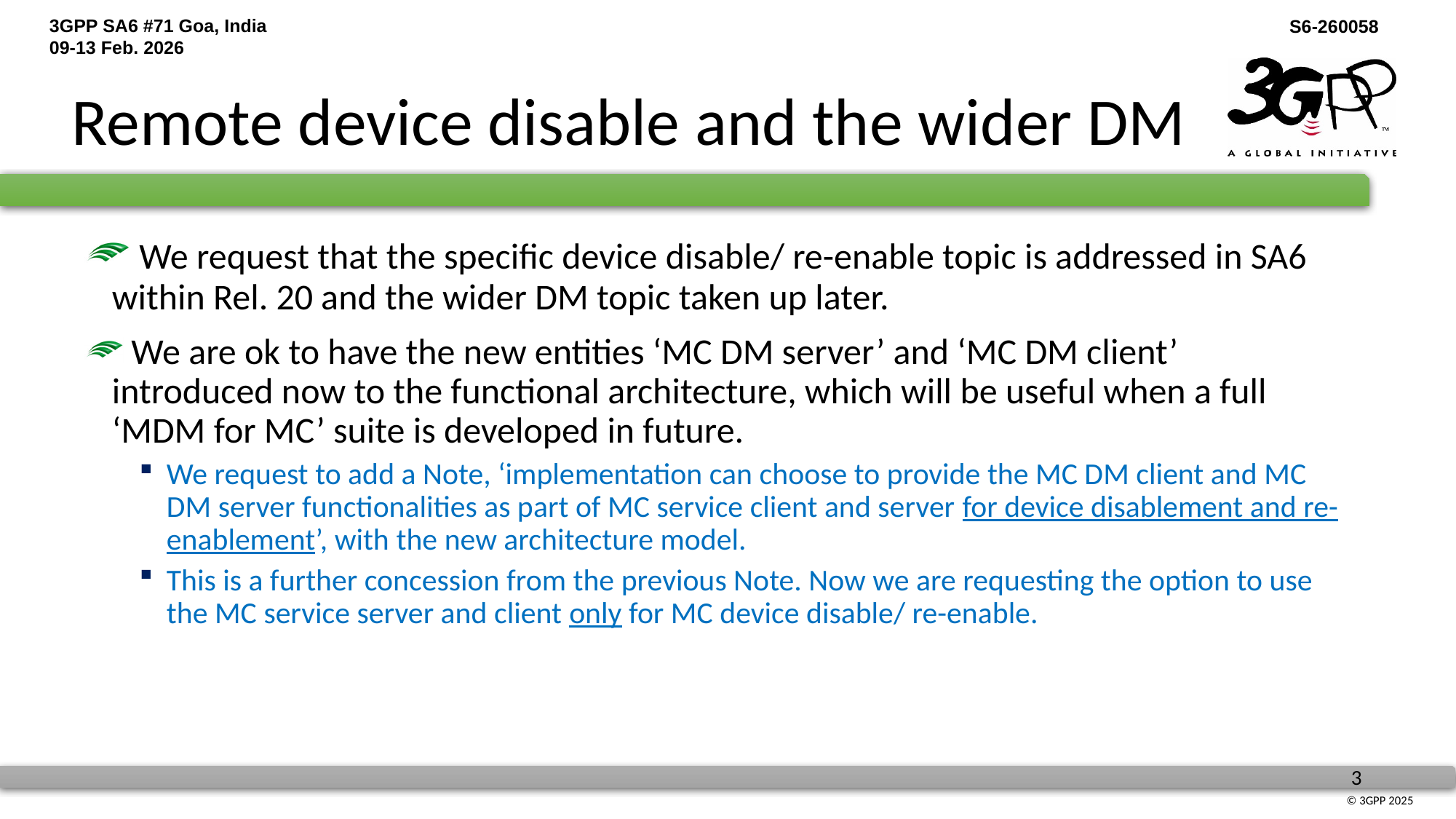

# Remote device disable and the wider DM
 We request that the specific device disable/ re-enable topic is addressed in SA6 within Rel. 20 and the wider DM topic taken up later.
 We are ok to have the new entities ‘MC DM server’ and ‘MC DM client’ introduced now to the functional architecture, which will be useful when a full ‘MDM for MC’ suite is developed in future.
We request to add a Note, ‘implementation can choose to provide the MC DM client and MC DM server functionalities as part of MC service client and server for device disablement and re-enablement’, with the new architecture model.
This is a further concession from the previous Note. Now we are requesting the option to use the MC service server and client only for MC device disable/ re-enable.